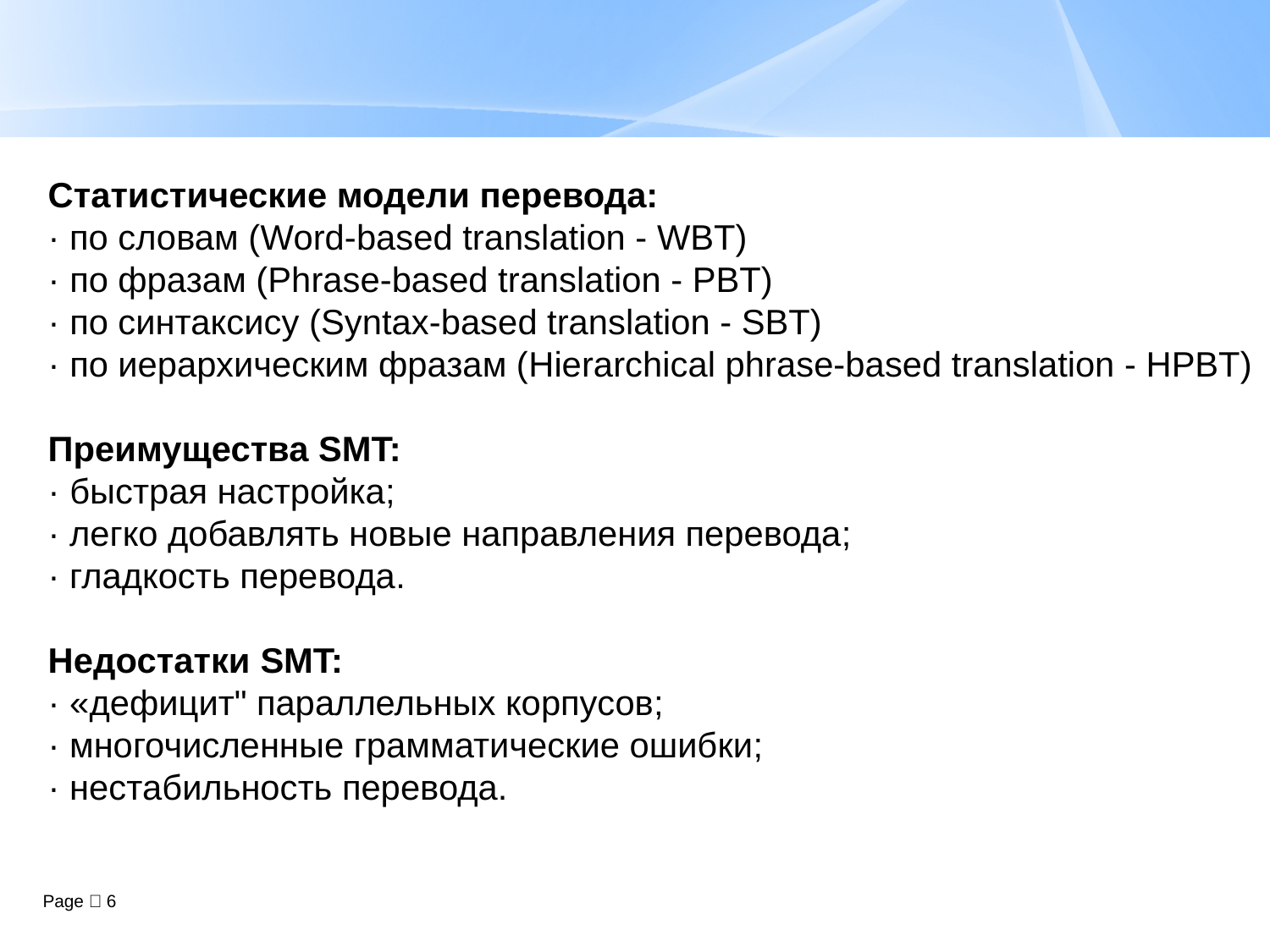

Статистические модели перевода:
· по словам (Word-based translation - WBT)
· по фразам (Phrase-based translation - PBT)
· по синтаксису (Syntax-based translation - SBT)
· по иерархическим фразам (Hierarchical phrase-based translation - HPBT)

Преимущества SMT:
· быстрая настройка;
· легко добавлять новые направления перевода;
· гладкость перевода.

Недостатки SMT:
· «дефицит" параллельных корпусов;
· многочисленные грамматические ошибки;
· нестабильность перевода.